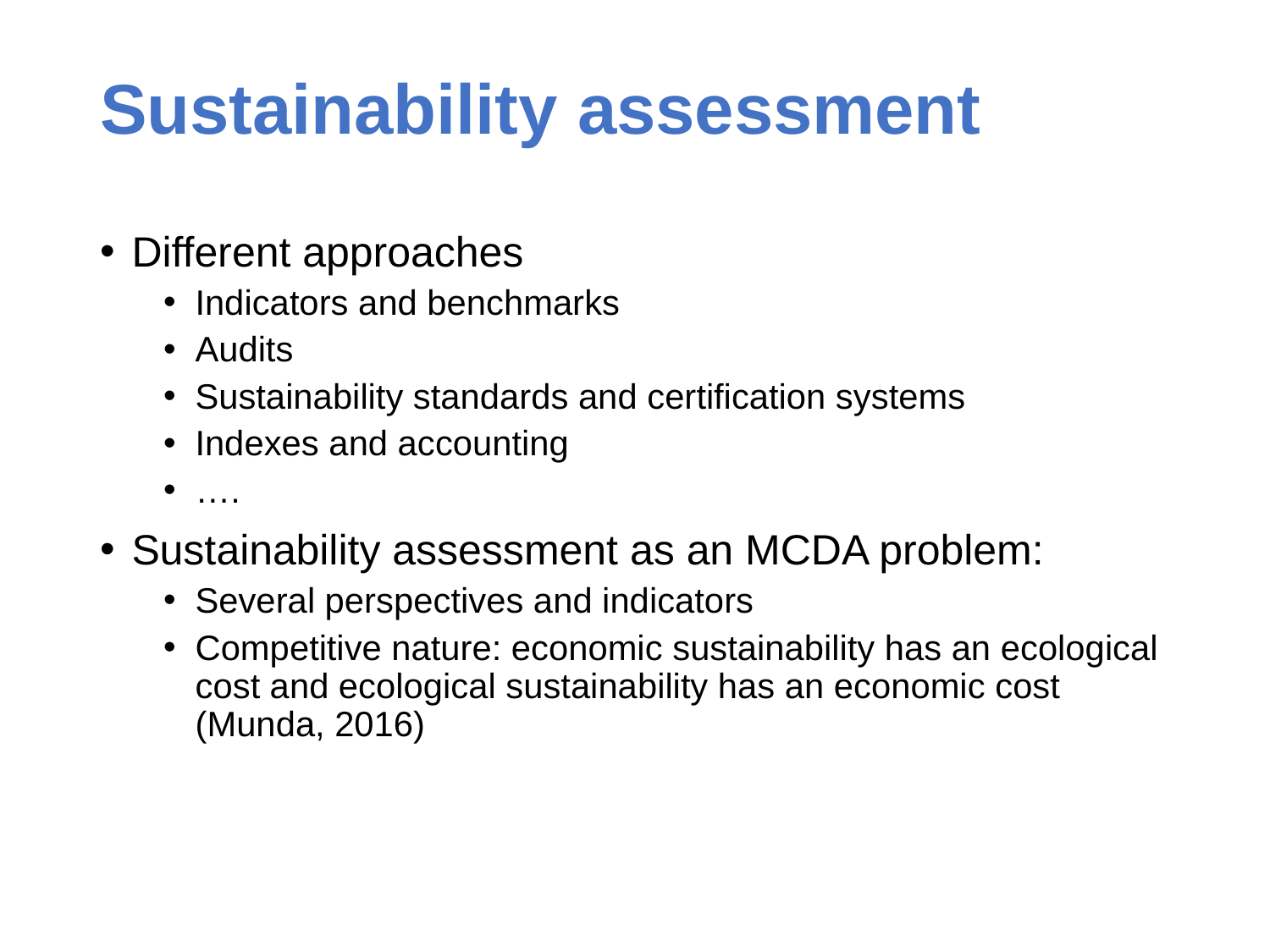

# Sustainability assessment
Different approaches
Indicators and benchmarks
Audits
Sustainability standards and certification systems
Indexes and accounting
….
Sustainability assessment as an MCDA problem:
Several perspectives and indicators
Competitive nature: economic sustainability has an ecological cost and ecological sustainability has an economic cost (Munda, 2016)